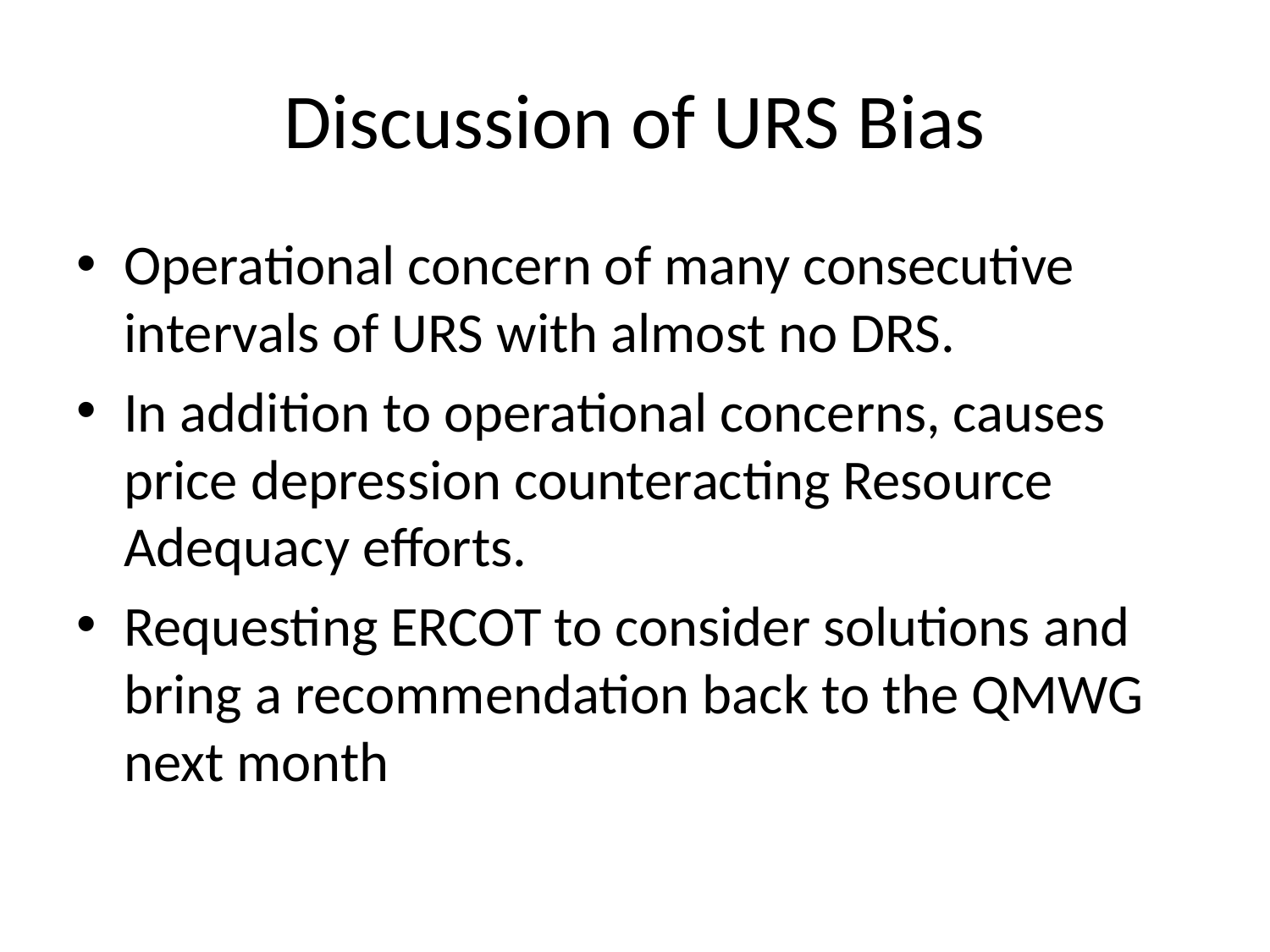

# Discussion of URS Bias
Operational concern of many consecutive intervals of URS with almost no DRS.
In addition to operational concerns, causes price depression counteracting Resource Adequacy efforts.
Requesting ERCOT to consider solutions and bring a recommendation back to the QMWG next month